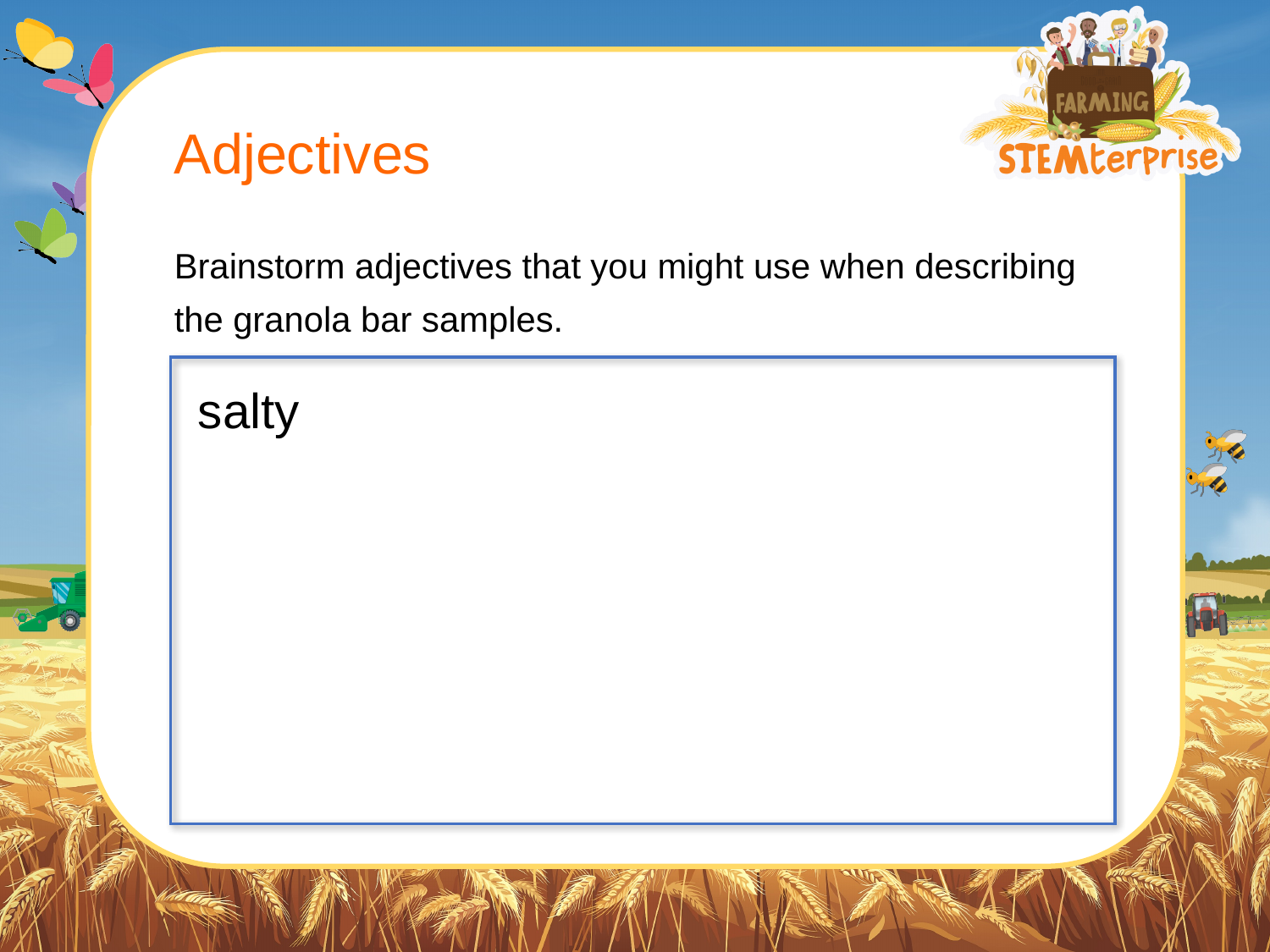

# Adjectives
Brainstorm adjectives that you might use when describing the granola bar samples.

salty